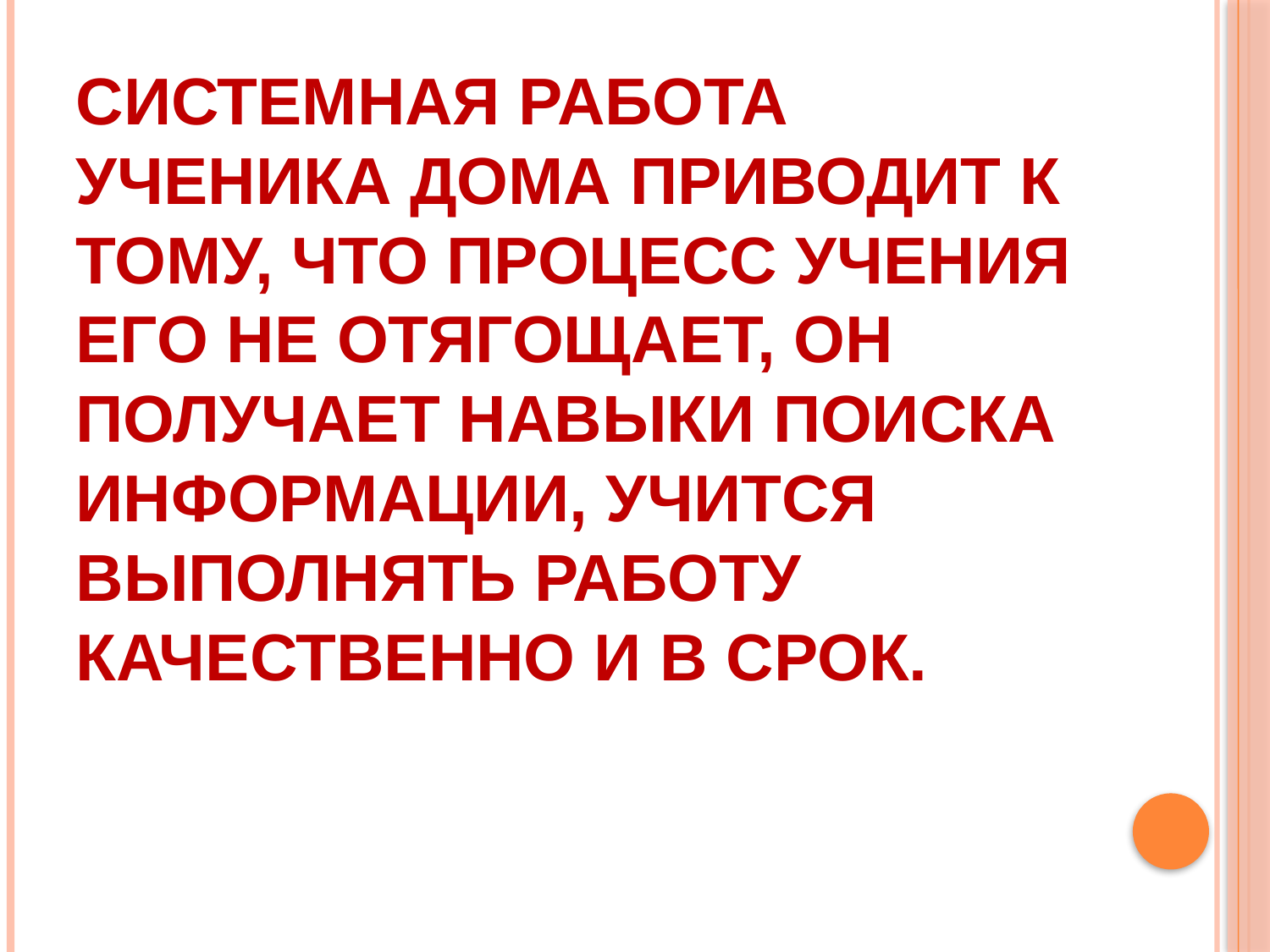

# Системная работа ученика дома приводит к тому, что процесс учения его не отягощает, он получает навыки поиска информации, учится выполнять работу качественно и в срок.